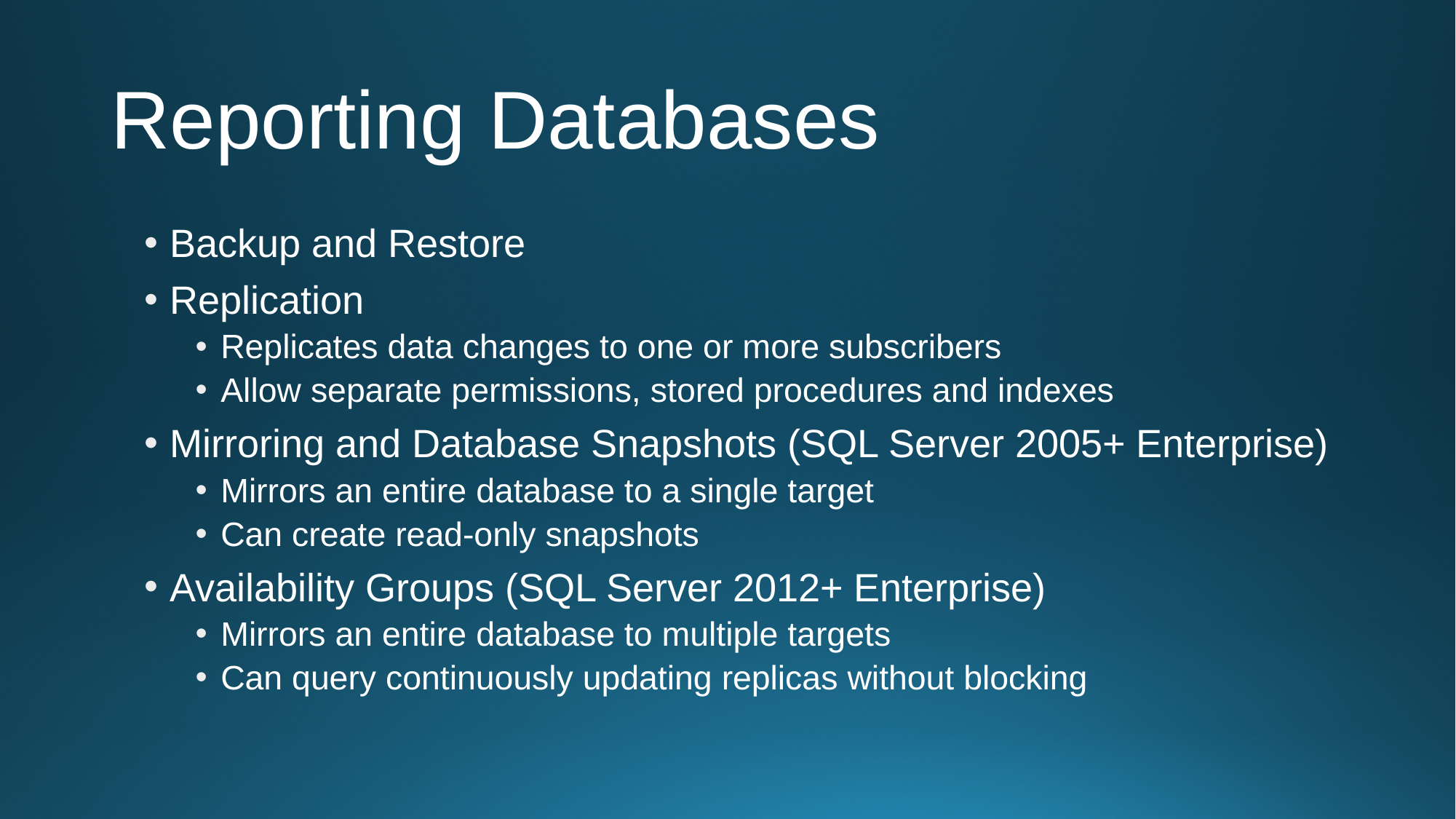

# Reporting Databases
Backup and Restore
Replication
Replicates data changes to one or more subscribers
Allow separate permissions, stored procedures and indexes
Mirroring and Database Snapshots (SQL Server 2005+ Enterprise)
Mirrors an entire database to a single target
Can create read-only snapshots
Availability Groups (SQL Server 2012+ Enterprise)
Mirrors an entire database to multiple targets
Can query continuously updating replicas without blocking